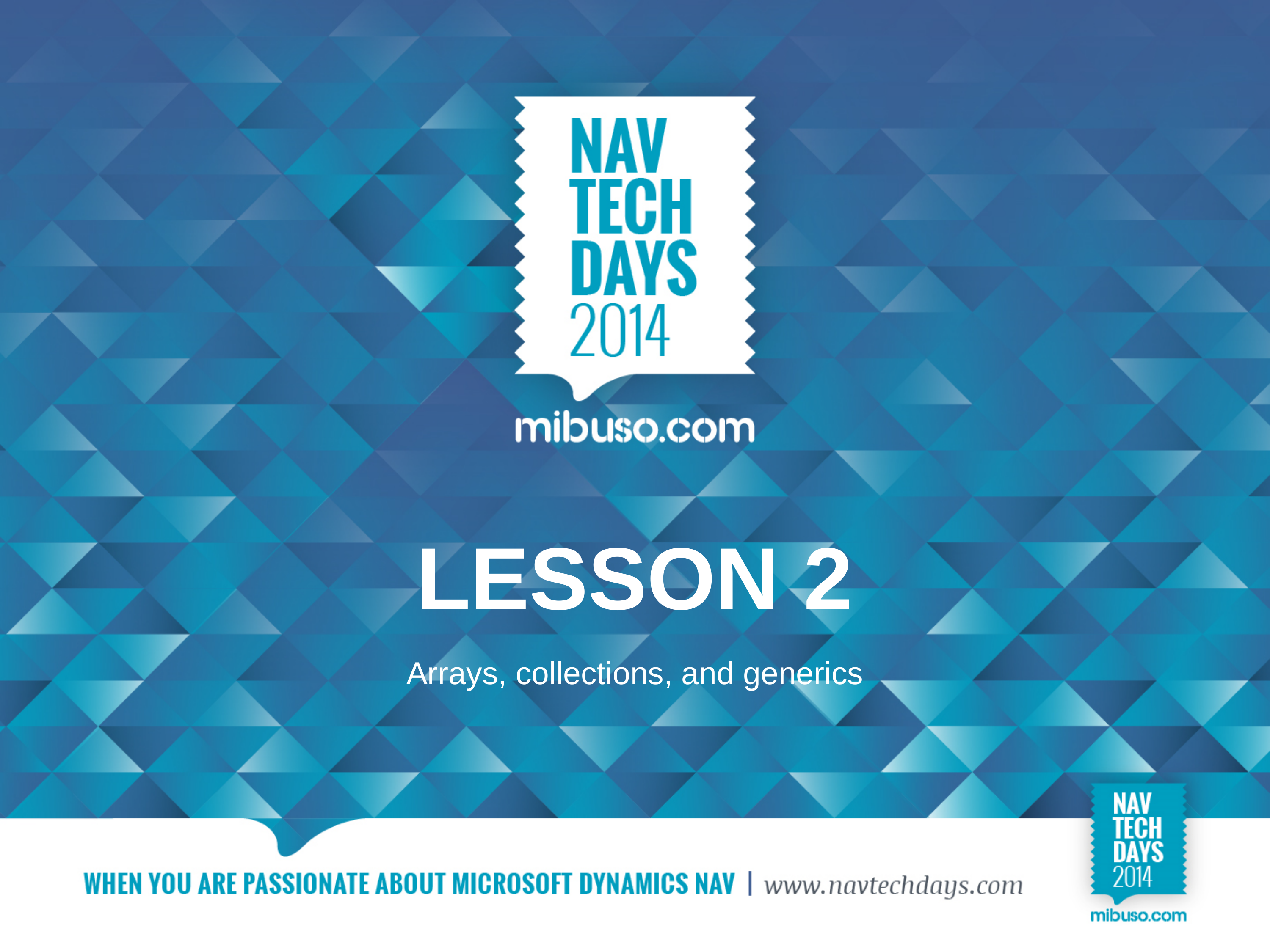

# Lesson 2
Arrays, collections, and generics